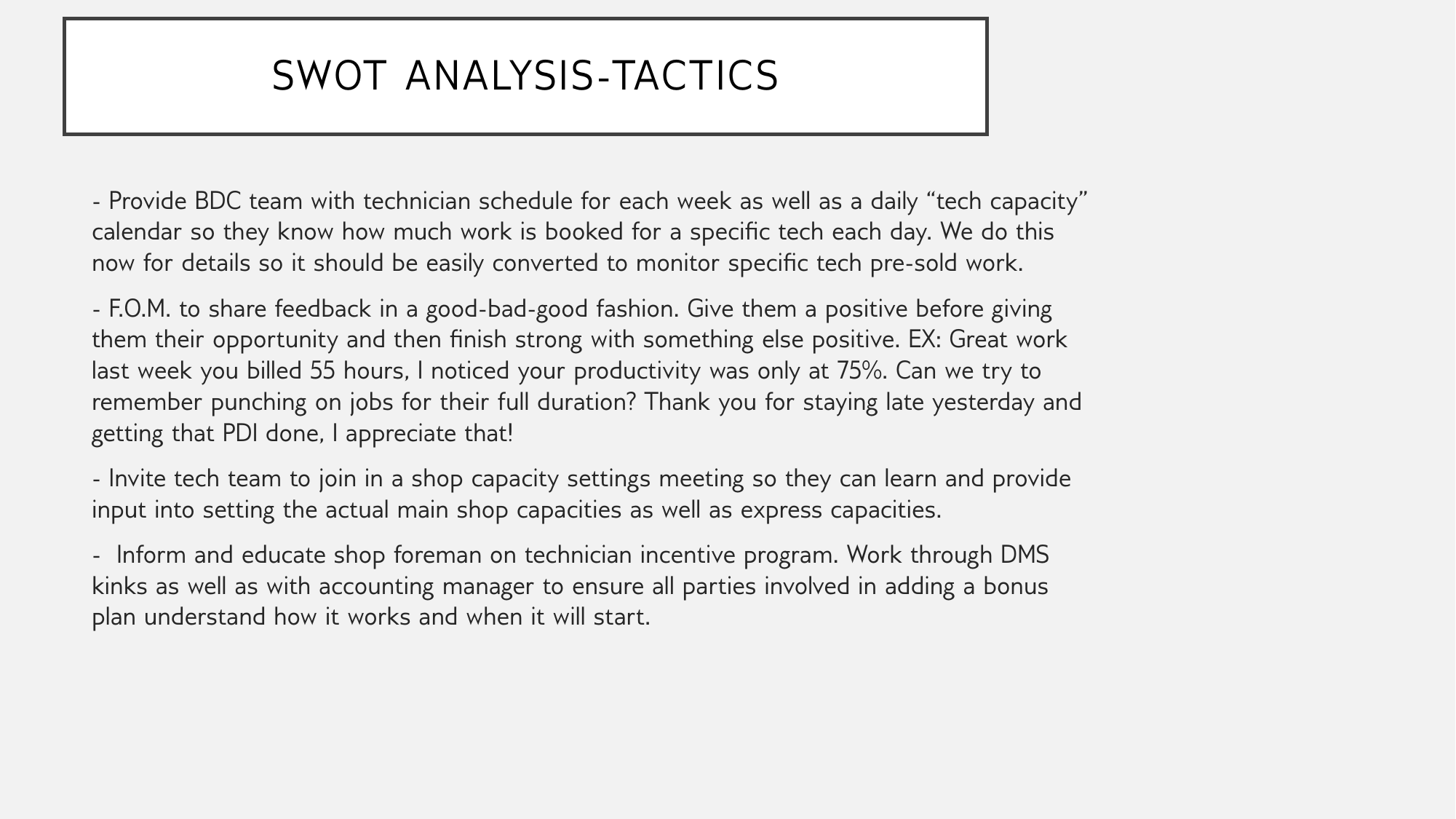

# SWOT Analysis-Tactics
- Provide BDC team with technician schedule for each week as well as a daily “tech capacity” calendar so they know how much work is booked for a specific tech each day. We do this now for details so it should be easily converted to monitor specific tech pre-sold work.
- F.O.M. to share feedback in a good-bad-good fashion. Give them a positive before giving them their opportunity and then finish strong with something else positive. EX: Great work last week you billed 55 hours, I noticed your productivity was only at 75%. Can we try to remember punching on jobs for their full duration? Thank you for staying late yesterday and getting that PDI done, I appreciate that!
- Invite tech team to join in a shop capacity settings meeting so they can learn and provide input into setting the actual main shop capacities as well as express capacities.
-  Inform and educate shop foreman on technician incentive program. Work through DMS kinks as well as with accounting manager to ensure all parties involved in adding a bonus plan understand how it works and when it will start.